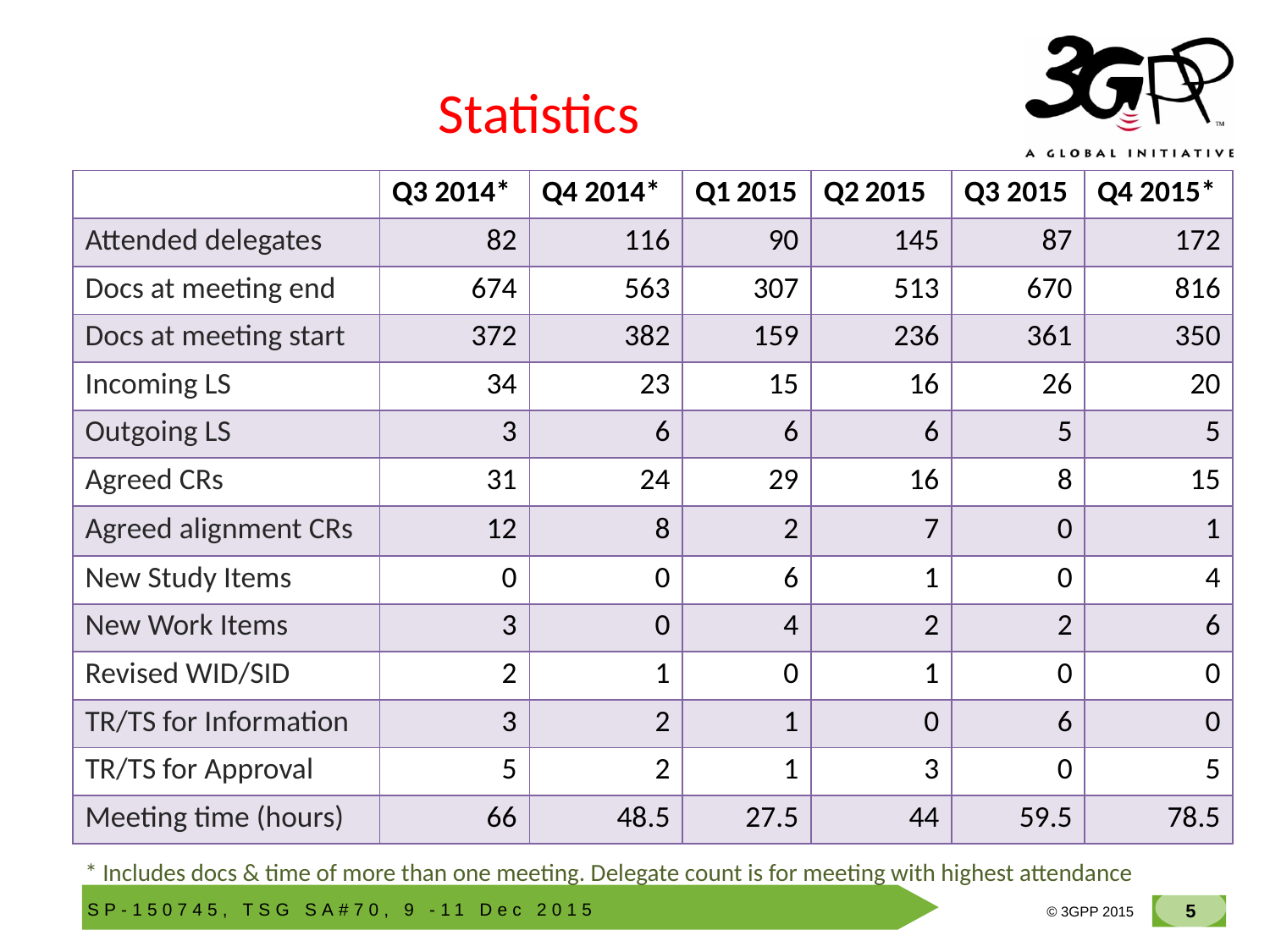

# Statistics
|  | Q3 2014\* | Q4 2014\* | Q1 2015 | Q2 2015 | Q3 2015 | Q4 2015\* |
| --- | --- | --- | --- | --- | --- | --- |
| Attended delegates | 82 | 116 | 90 | 145 | 87 | 172 |
| Docs at meeting end | 674 | 563 | 307 | 513 | 670 | 816 |
| Docs at meeting start | 372 | 382 | 159 | 236 | 361 | 350 |
| Incoming LS | 34 | 23 | 15 | 16 | 26 | 20 |
| Outgoing LS | 3 | 6 | 6 | 6 | 5 | 5 |
| Agreed CRs | 31 | 24 | 29 | 16 | 8 | 15 |
| Agreed alignment CRs | 12 | 8 | 2 | 7 | 0 | 1 |
| New Study Items | 0 | 0 | 6 | 1 | 0 | 4 |
| New Work Items | 3 | 0 | 4 | 2 | 2 | 6 |
| Revised WID/SID | 2 | 1 | 0 | 1 | 0 | 0 |
| TR/TS for Information | 3 | 2 | 1 | 0 | 6 | 0 |
| TR/TS for Approval | 5 | 2 | 1 | 3 | 0 | 5 |
| Meeting time (hours) | 66 | 48.5 | 27.5 | 44 | 59.5 | 78.5 |
* Includes docs & time of more than one meeting. Delegate count is for meeting with highest attendance